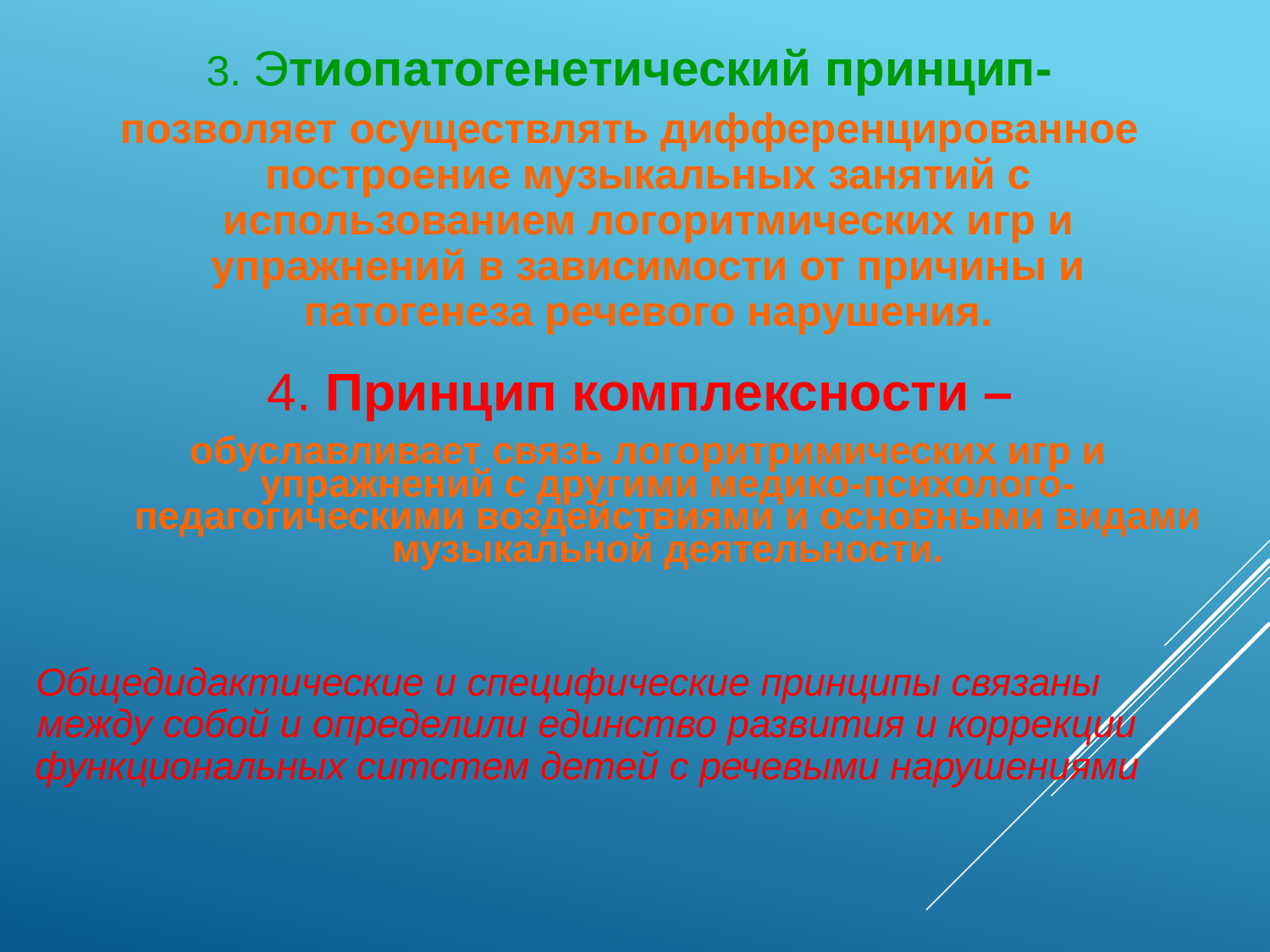

3. Этиопатогенетический принцип-
позволяет осуществлять дифференцированное построение музыкальных занятий с использованием логоритмических игр и упражнений в зависимости от причины и патогенеза речевого нарушения.
4. Принцип комплексности –
обуславливает связь логоритримических игр и упражнений с другими медико-психолого-педагогическими воздействиями и основными видами музыкальной деятельности.

Общедидактические и специфические принципы связаны между собой и определили единство развития и коррекции функциональных ситстем детей с речевыми нарушениями